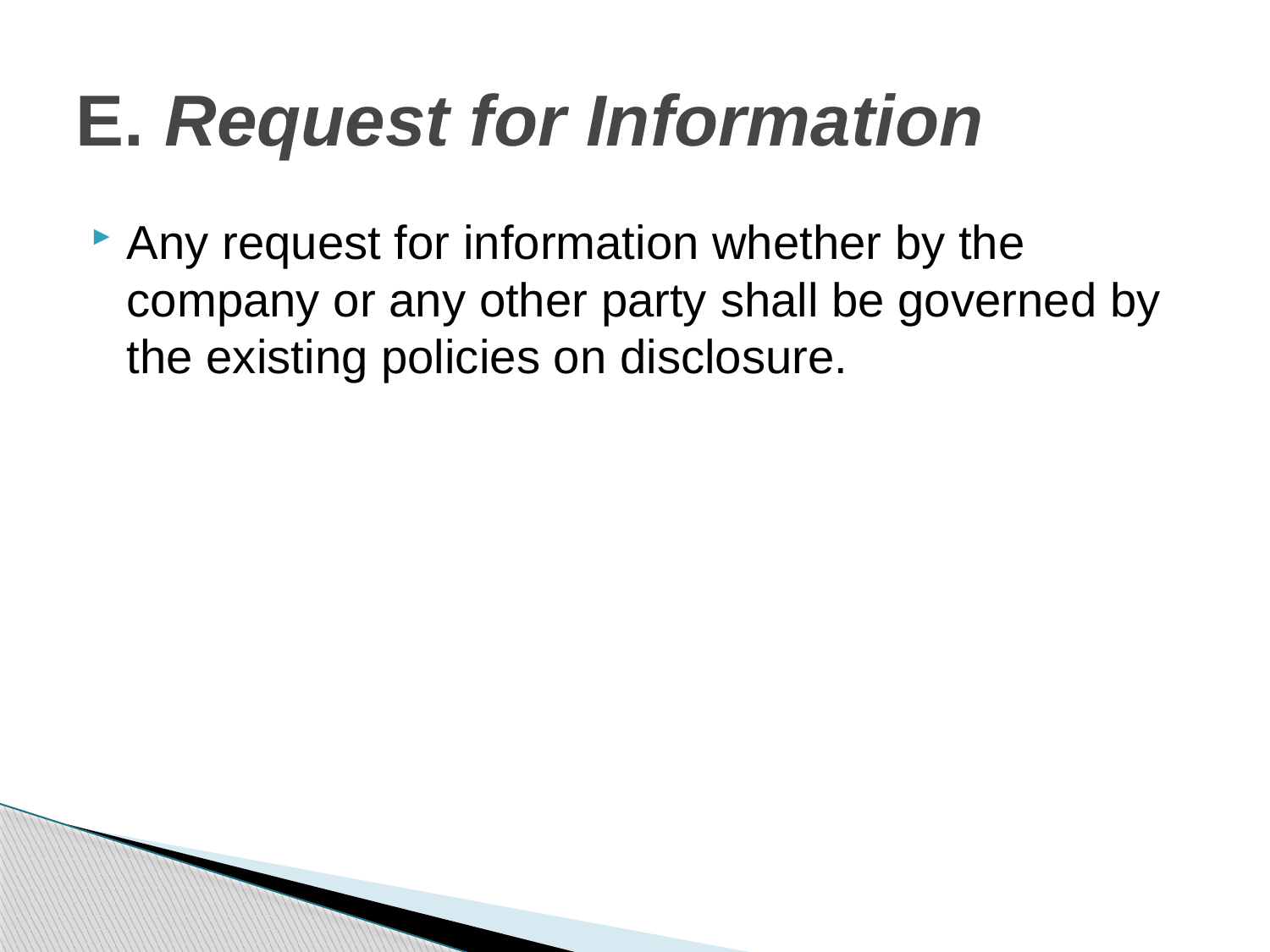

# E. Request for Information
Any request for information whether by the company or any other party shall be governed by the existing policies on disclosure.